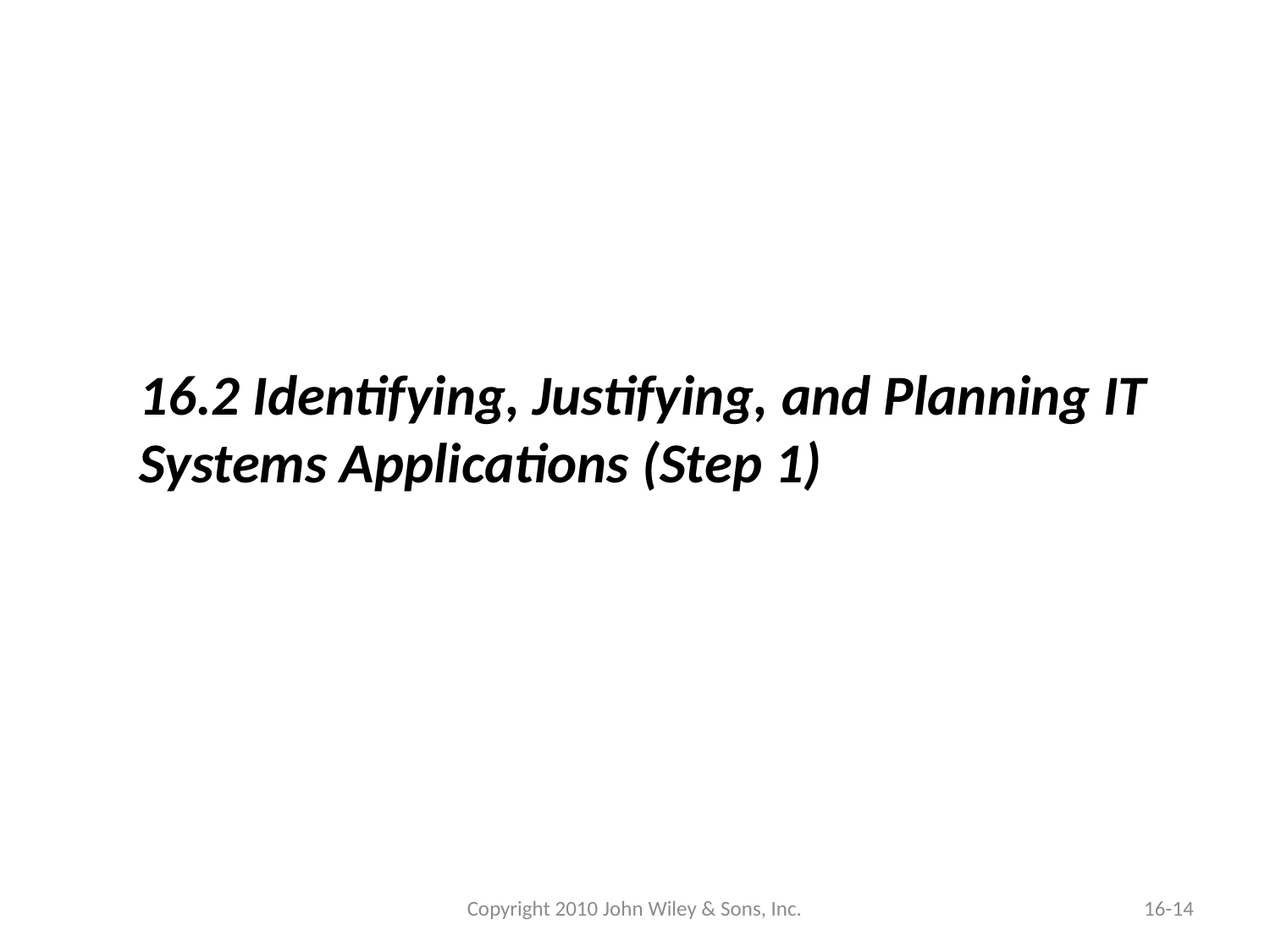

16.2 Identifying, Justifying, and Planning IT Systems Applications (Step 1)
Copyright 2010 John Wiley & Sons, Inc.
16-14